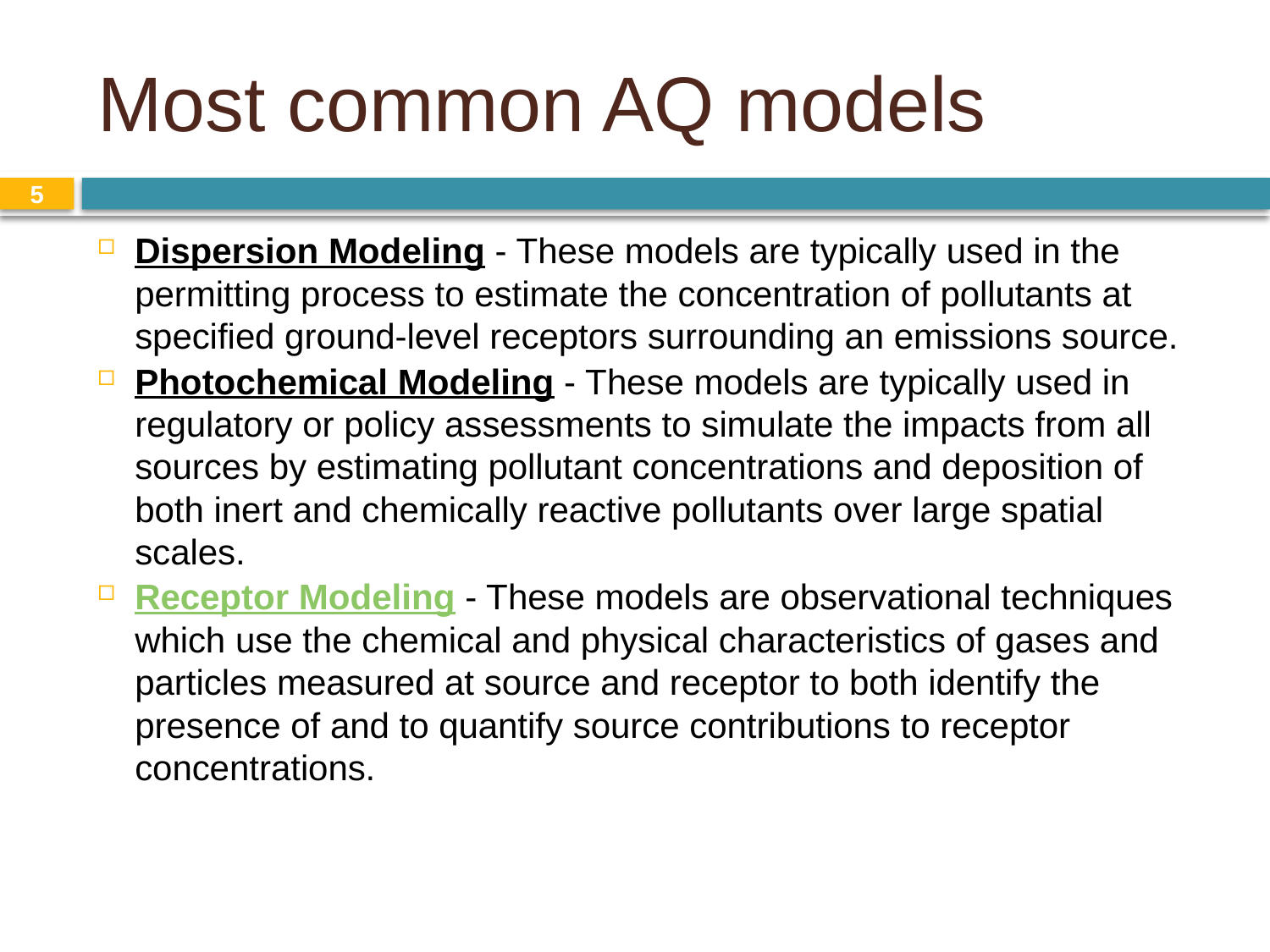

# Most common AQ models
5
Dispersion Modeling - These models are typically used in the permitting process to estimate the concentration of pollutants at specified ground-level receptors surrounding an emissions source.
Photochemical Modeling - These models are typically used in regulatory or policy assessments to simulate the impacts from all sources by estimating pollutant concentrations and deposition of both inert and chemically reactive pollutants over large spatial scales.
Receptor Modeling - These models are observational techniques which use the chemical and physical characteristics of gases and particles measured at source and receptor to both identify the presence of and to quantify source contributions to receptor concentrations.